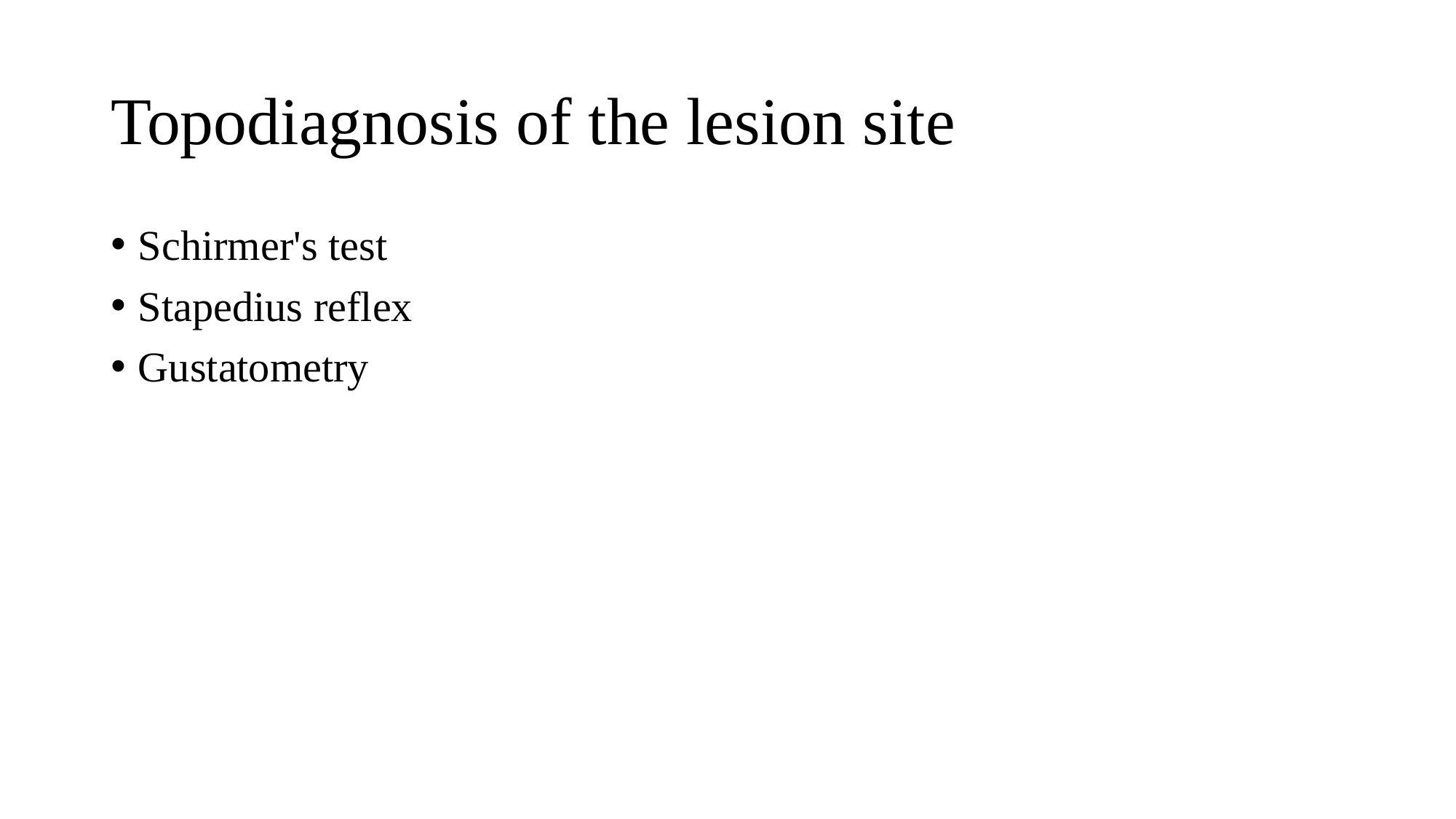

# Topodiagnosis of the lesion site
Schirmer's test
Stapedius reflex
Gustatometry